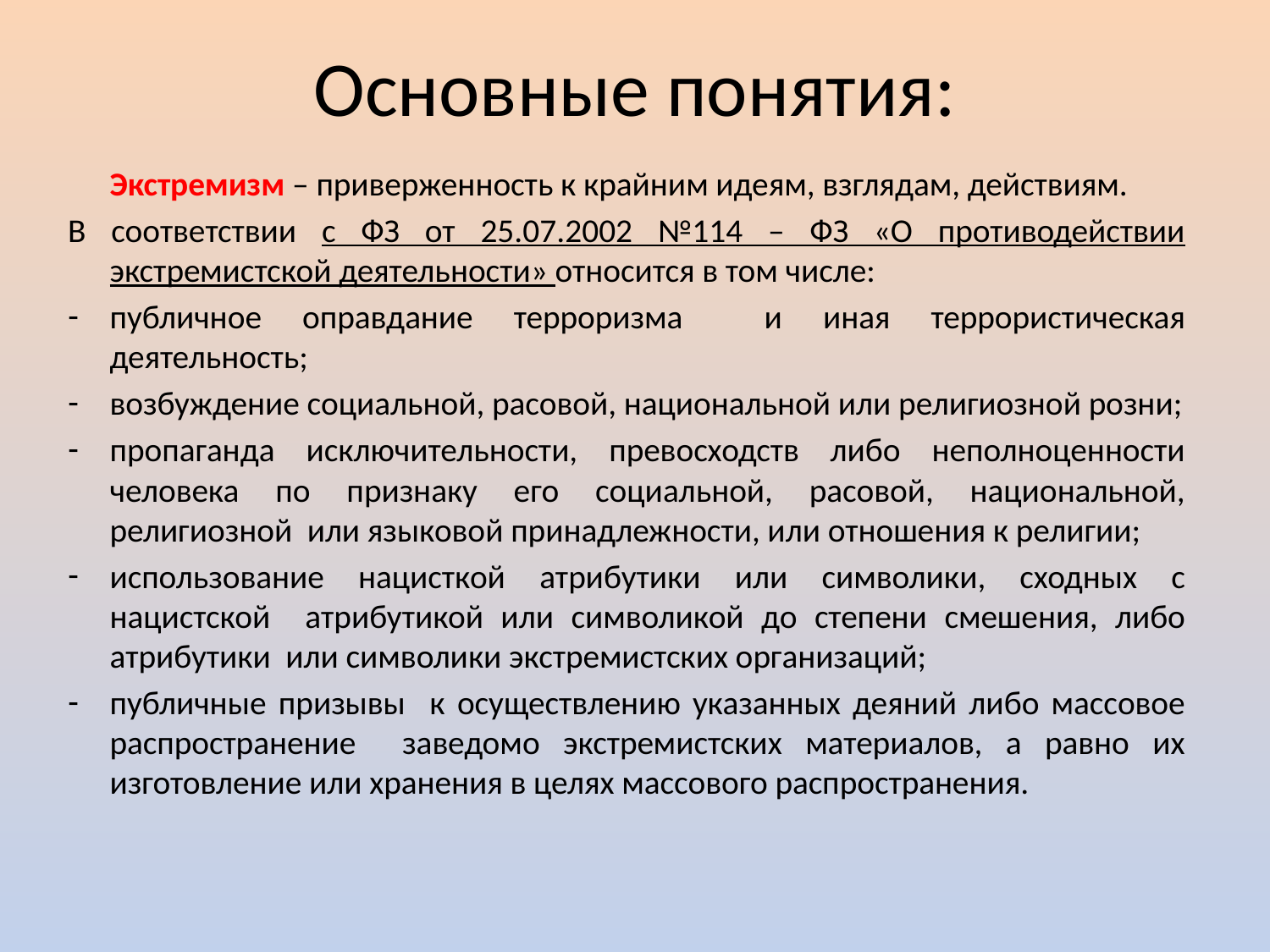

# Основные понятия:
		Экстремизм – приверженность к крайним идеям, взглядам, действиям.
В соответствии с ФЗ от 25.07.2002 №114 – ФЗ «О противодействии экстремистской деятельности» относится в том числе:
публичное оправдание терроризма  и иная террористическая деятельность;
возбуждение социальной, расовой, национальной или религиозной розни;
пропаганда исключительности, превосходств либо неполноценности человека по признаку его социальной, расовой, национальной, религиозной  или языковой принадлежности, или отношения к религии;
использование нацисткой атрибутики или символики, сходных с нацистской  атрибутикой или символикой до степени смешения, либо атрибутики  или символики экстремистских организаций;
публичные призывы  к осуществлению указанных деяний либо массовое распространение  заведомо экстремистских материалов, а равно их изготовление или хранения в целях массового распространения.